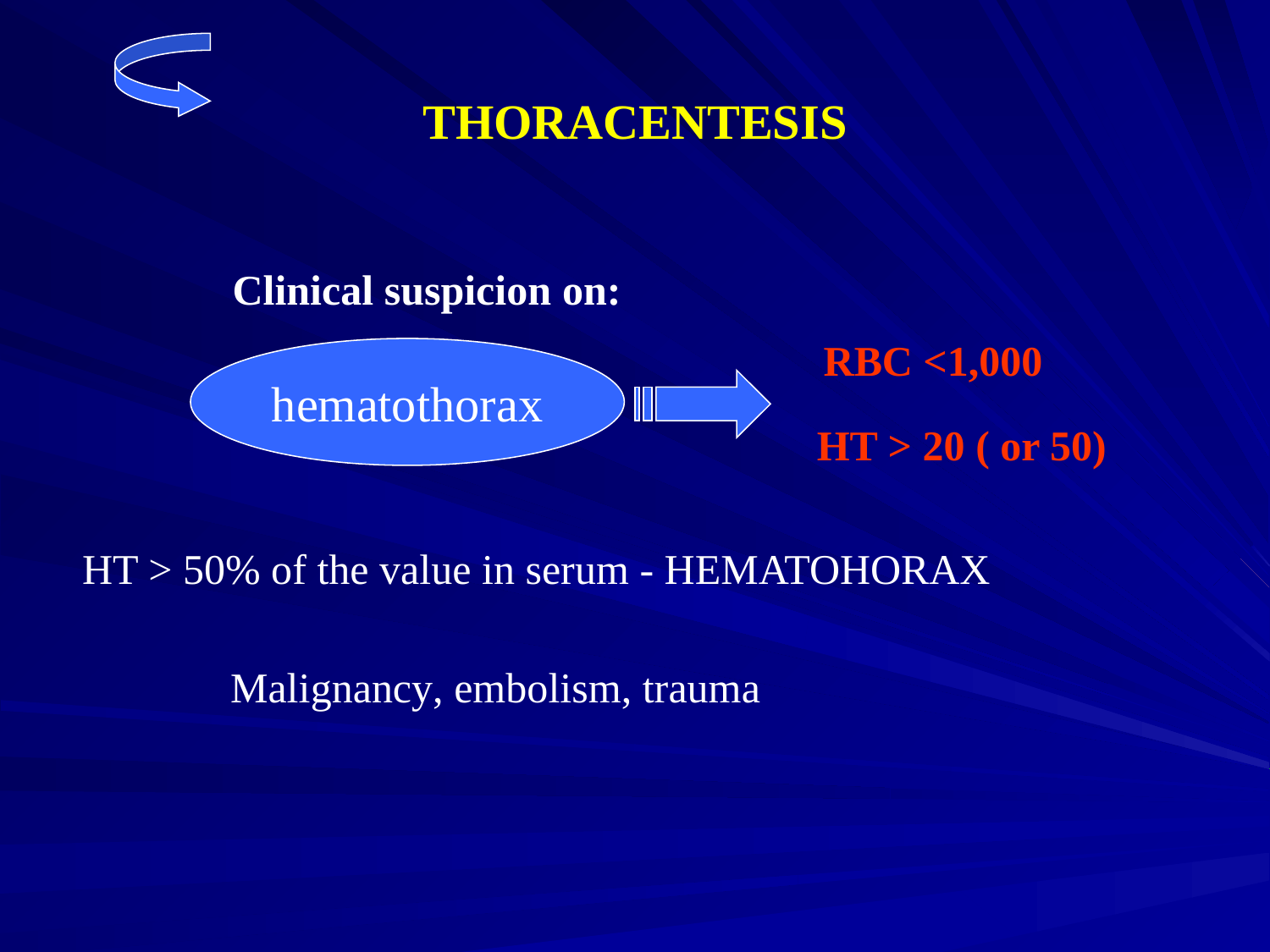

# THORACENTESIS

Clinical suspicion on:
RBC <1,000
hematothorax

HT > 20 ( or 50)
HT > 50% of the value in serum - HEMATOHORAX

              Malignancy, embolism, trauma